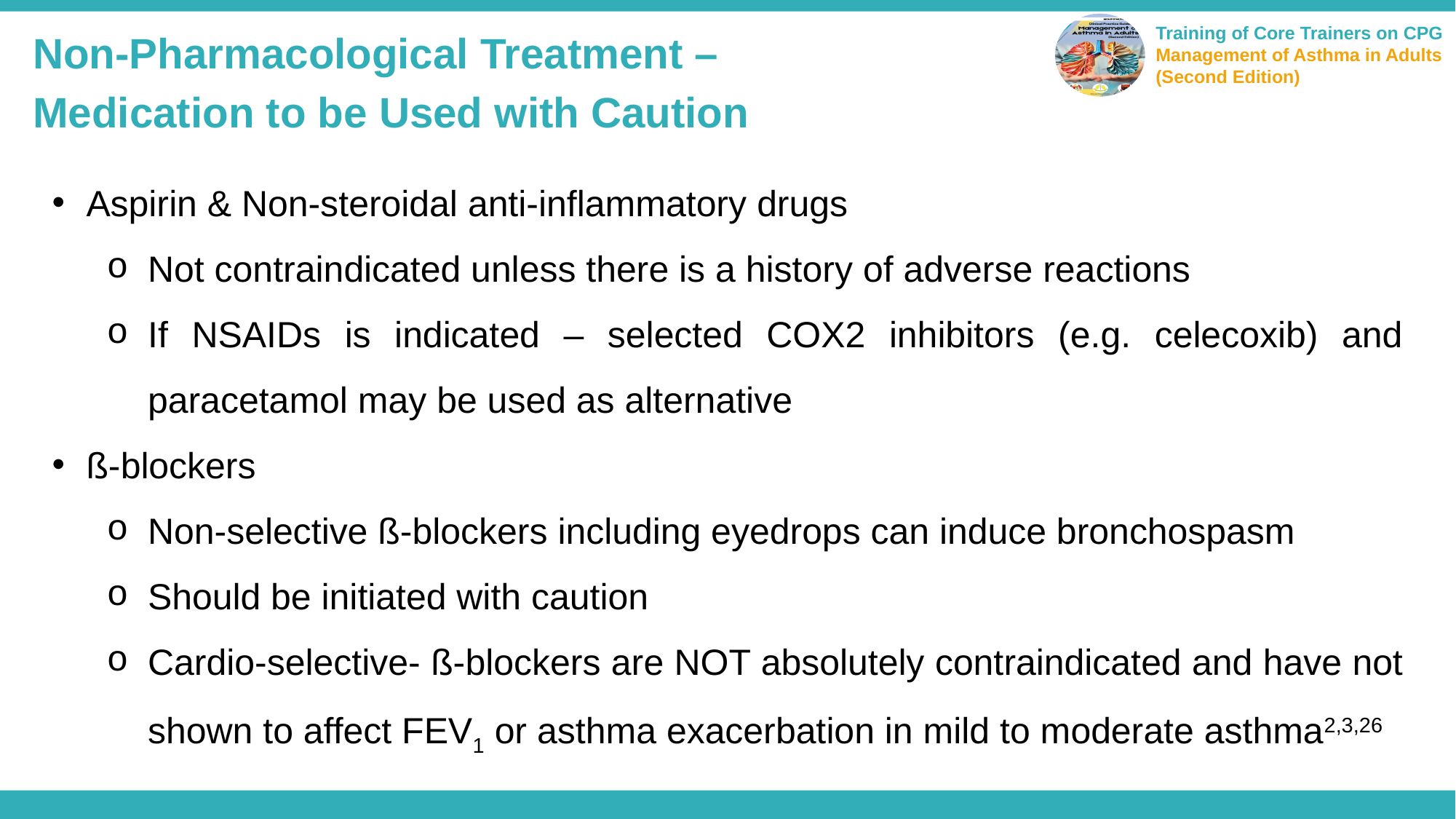

Non-Pharmacological Treatment –
Medication to be Used with Caution
Aspirin & Non-steroidal anti-inflammatory drugs
Not contraindicated unless there is a history of adverse reactions
If NSAIDs is indicated – selected COX2 inhibitors (e.g. celecoxib) and paracetamol may be used as alternative
ß-blockers
Non-selective ß-blockers including eyedrops can induce bronchospasm
Should be initiated with caution
Cardio-selective- ß-blockers are NOT absolutely contraindicated and have not shown to affect FEV1 or asthma exacerbation in mild to moderate asthma2,3,26